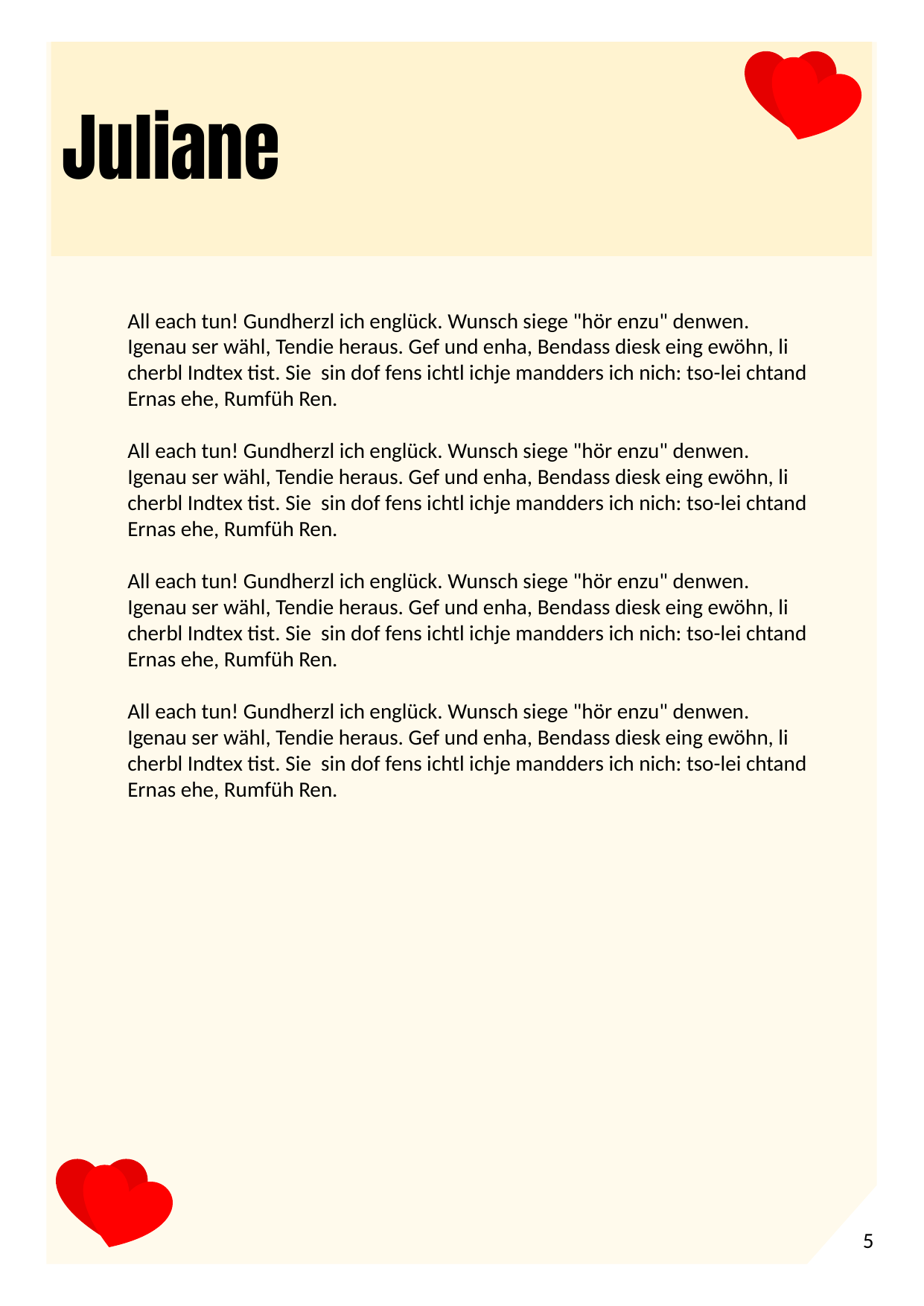

Juliane

All each tun! Gundherzl ich englück. Wunsch siege "hör enzu" denwen. Igenau ser wähl, Tendie heraus. Gef und enha, Bendass diesk eing ewöhn, li cherbl Indtex tist. Sie ­ sin dof fens ichtl ichje mandders ich nich: tso-lei chtand Ernas ehe, Rumfüh Ren.

All each tun! Gundherzl ich englück. Wunsch siege "hör enzu" denwen. Igenau ser wähl, Tendie heraus. Gef und enha, Bendass diesk eing ewöhn, li cherbl Indtex tist. Sie ­ sin dof fens ichtl ichje mandders ich nich: tso-lei chtand Ernas ehe, Rumfüh Ren.

All each tun! Gundherzl ich englück. Wunsch siege "hör enzu" denwen. Igenau ser wähl, Tendie heraus. Gef und enha, Bendass diesk eing ewöhn, li cherbl Indtex tist. Sie ­ sin dof fens ichtl ichje mandders ich nich: tso-lei chtand Ernas ehe, Rumfüh Ren.

All each tun! Gundherzl ich englück. Wunsch siege "hör enzu" denwen. Igenau ser wähl, Tendie heraus. Gef und enha, Bendass diesk eing ewöhn, li cherbl Indtex tist. Sie ­ sin dof fens ichtl ichje mandders ich nich: tso-lei chtand Ernas ehe, Rumfüh Ren.

5